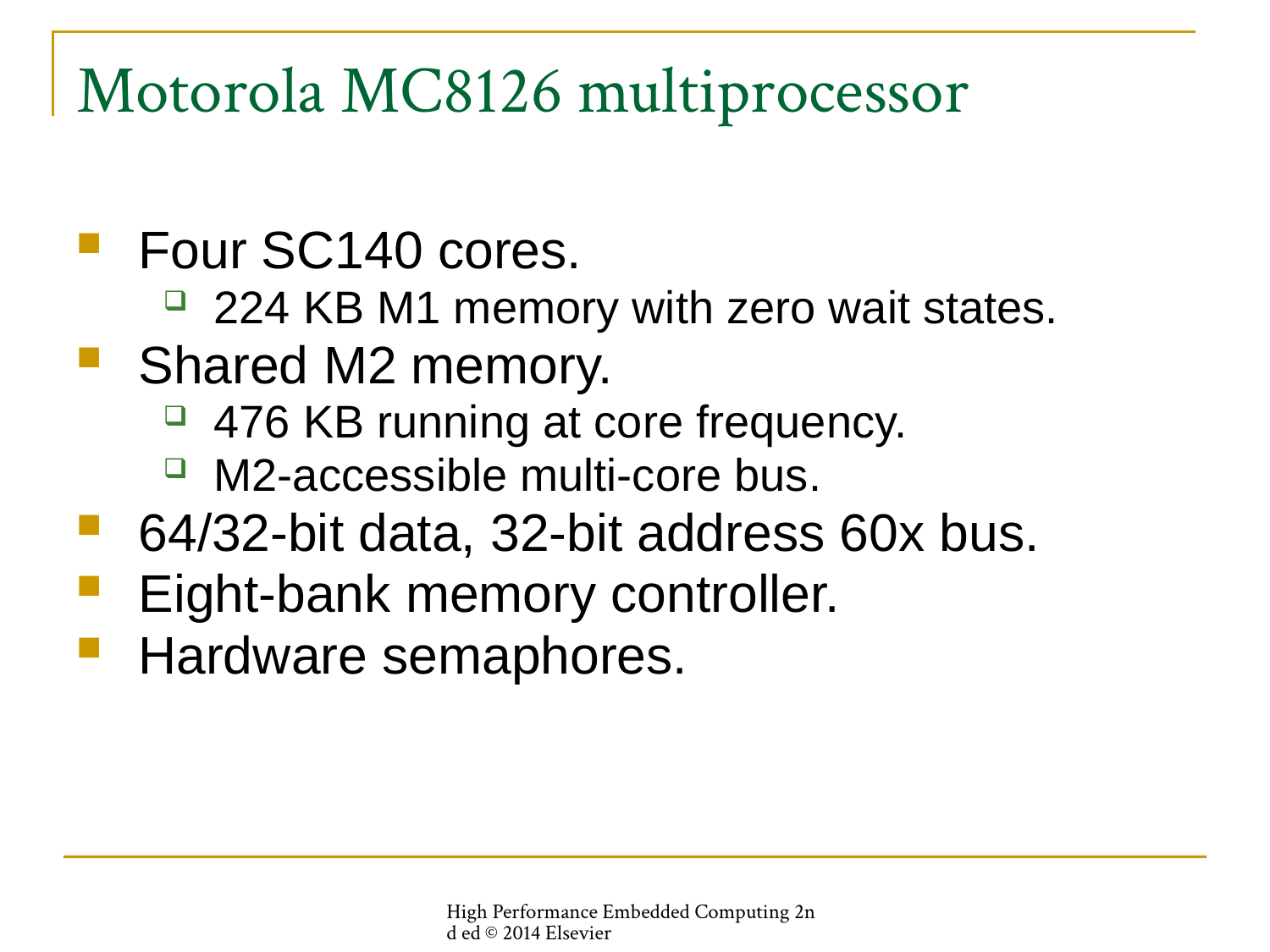

# Motorola MC8126 multiprocessor
Four SC140 cores.
224 KB M1 memory with zero wait states.
Shared M2 memory.
476 KB running at core frequency.
M2-accessible multi-core bus.
64/32-bit data, 32-bit address 60x bus.
Eight-bank memory controller.
Hardware semaphores.
High Performance Embedded Computing 2nd ed © 2014 Elsevier